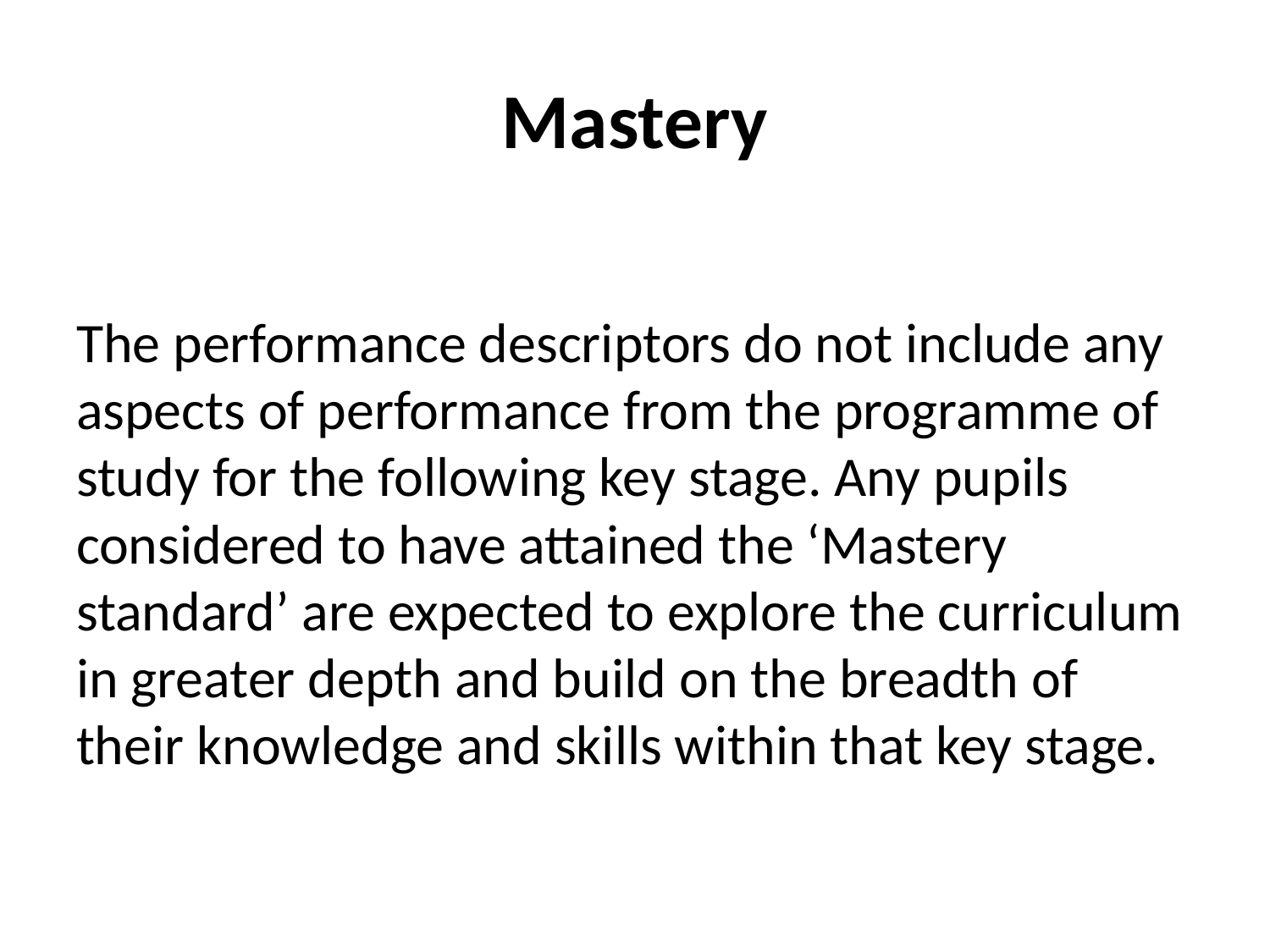

# Mastery

The performance descriptors do not include any aspects of performance from the programme of study for the following key stage. Any pupils considered to have attained the ‘Mastery standard’ are expected to explore the curriculum in greater depth and build on the breadth of their knowledge and skills within that key stage.